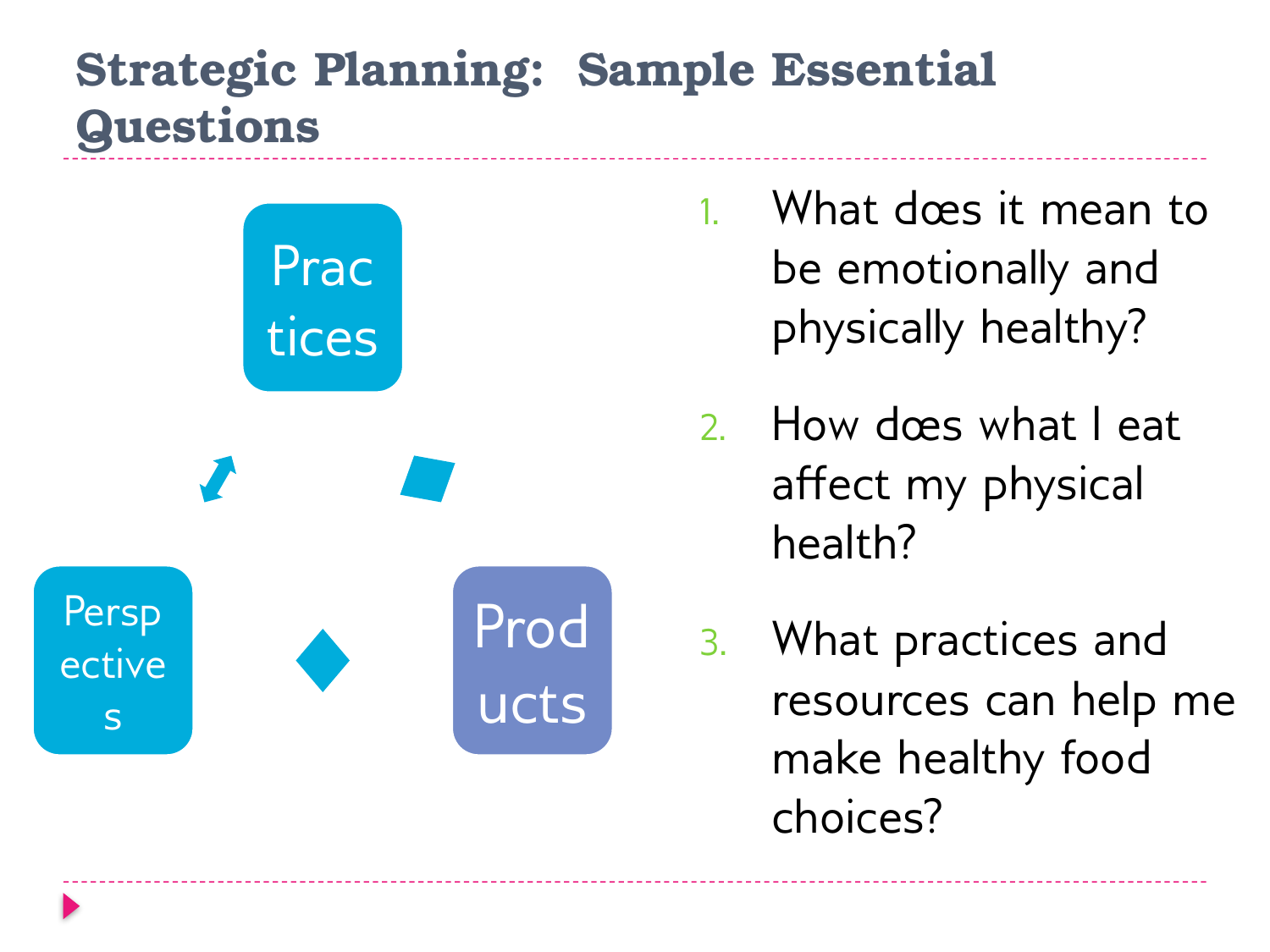

# Strategic Planning:  Sample Essential Questions
Practices
Products
Perspectives
What does it mean to be emotionally and physically healthy?

How does what I eat affect my physical health?

What practices and resources can help me make healthy food choices?